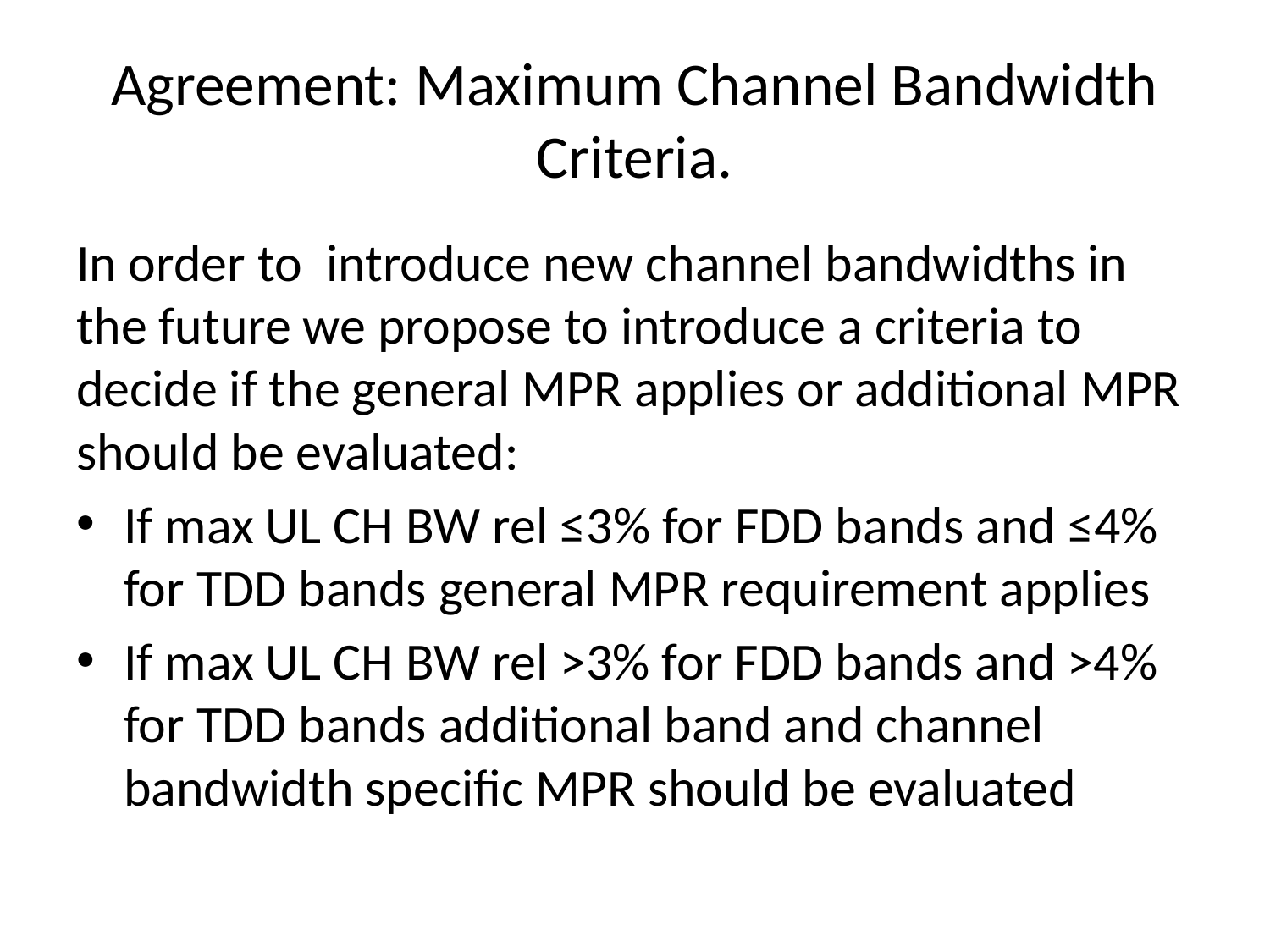

# Agreement: Maximum Channel Bandwidth Criteria.
In order to  introduce new channel bandwidths in the future we propose to introduce a criteria to decide if the general MPR applies or additional MPR should be evaluated:
If max UL CH BW rel ≤3% for FDD bands and ≤4% for TDD bands general MPR requirement applies
If max UL CH BW rel >3% for FDD bands and >4% for TDD bands additional band and channel bandwidth specific MPR should be evaluated